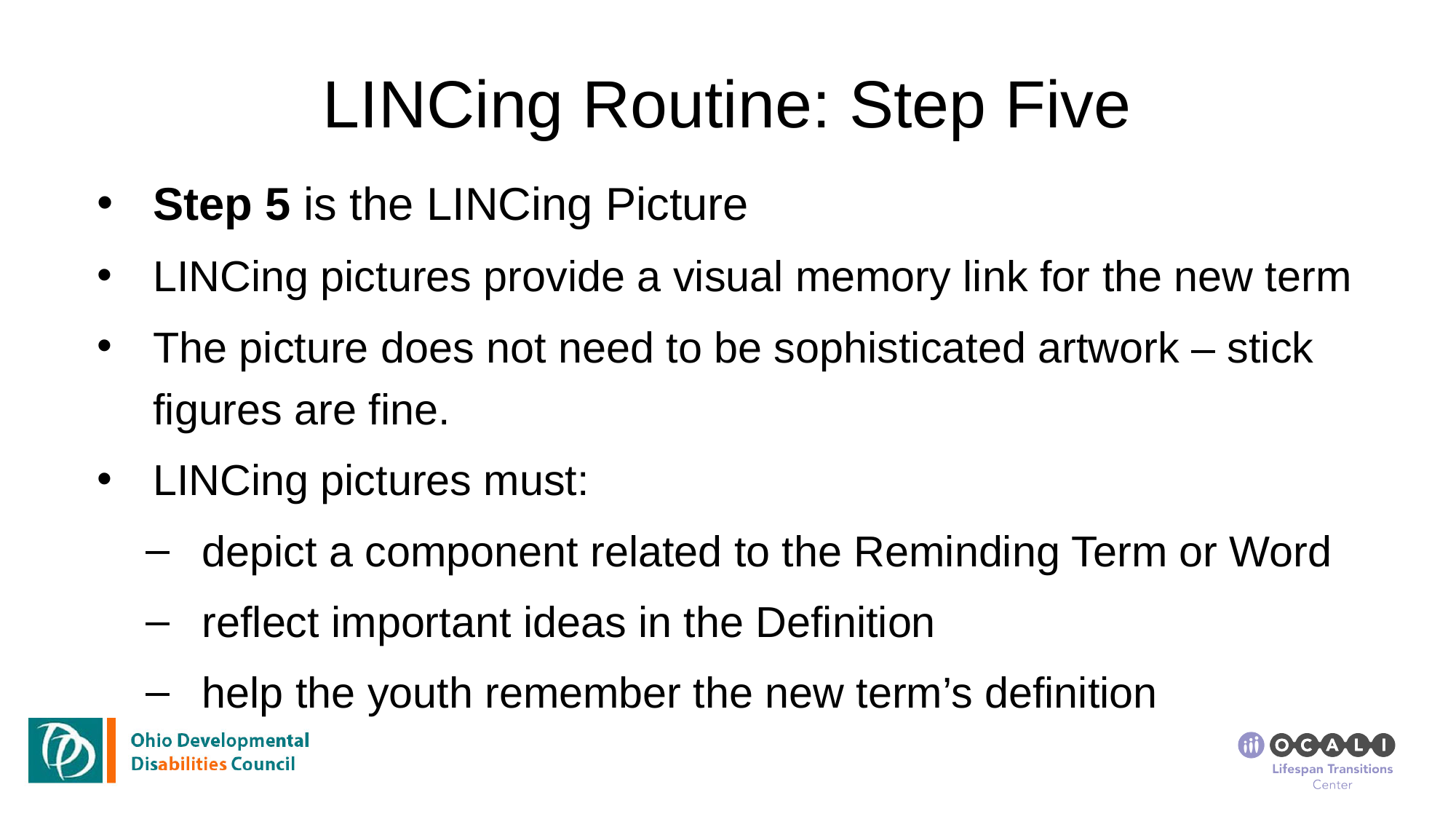

# LINCing Routine: Step Five
Step 5 is the LINCing Picture
LINCing pictures provide a visual memory link for the new term
The picture does not need to be sophisticated artwork – stick figures are fine.
LINCing pictures must:
depict a component related to the Reminding Term or Word
reflect important ideas in the Definition
help the youth remember the new term’s definition